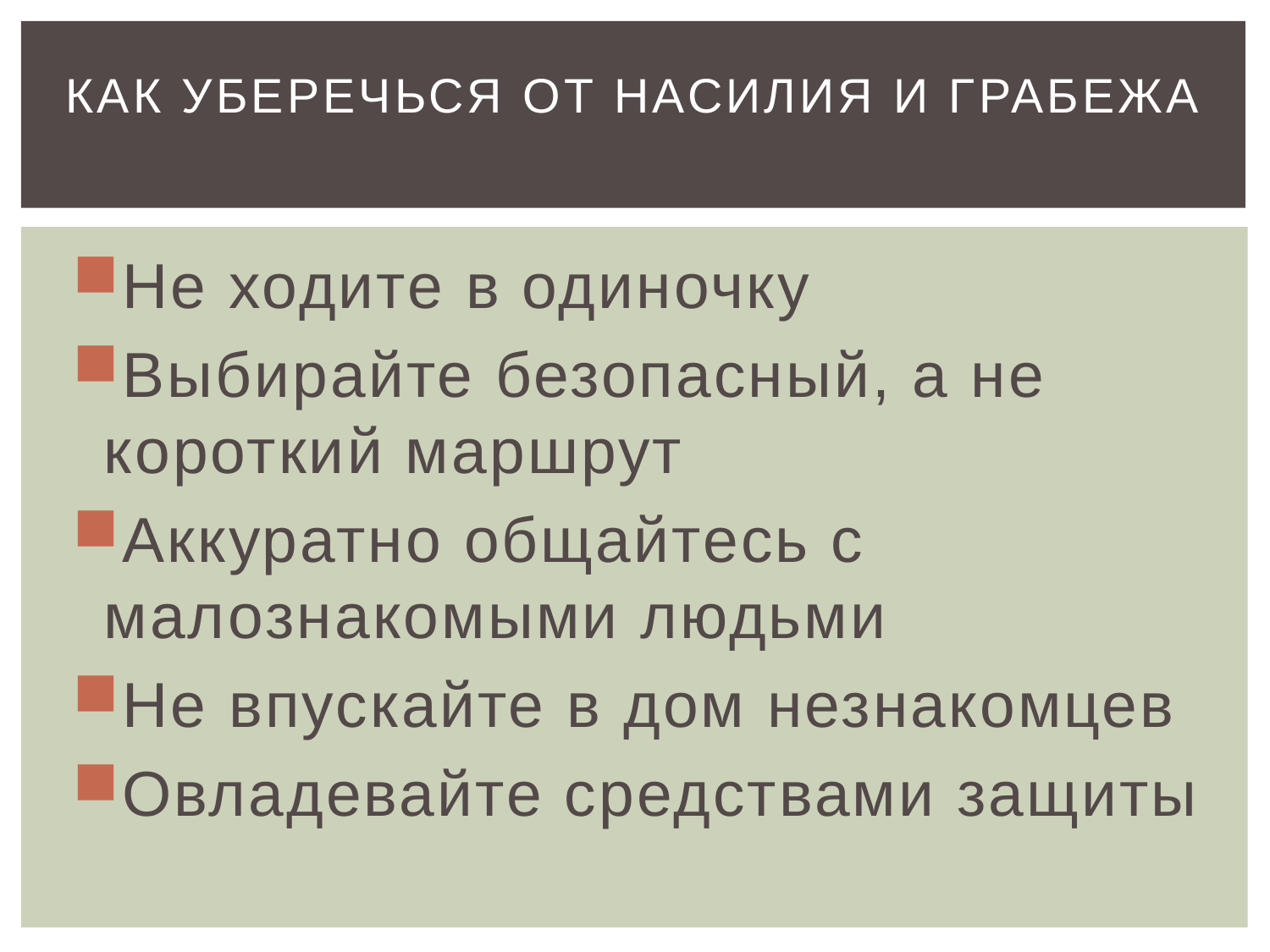

# Как уберечься от насилия и грабежа
Не ходите в одиночку
Выбирайте безопасный, а не короткий маршрут
Аккуратно общайтесь с малознакомыми людьми
Не впускайте в дом незнакомцев
Овладевайте средствами защиты